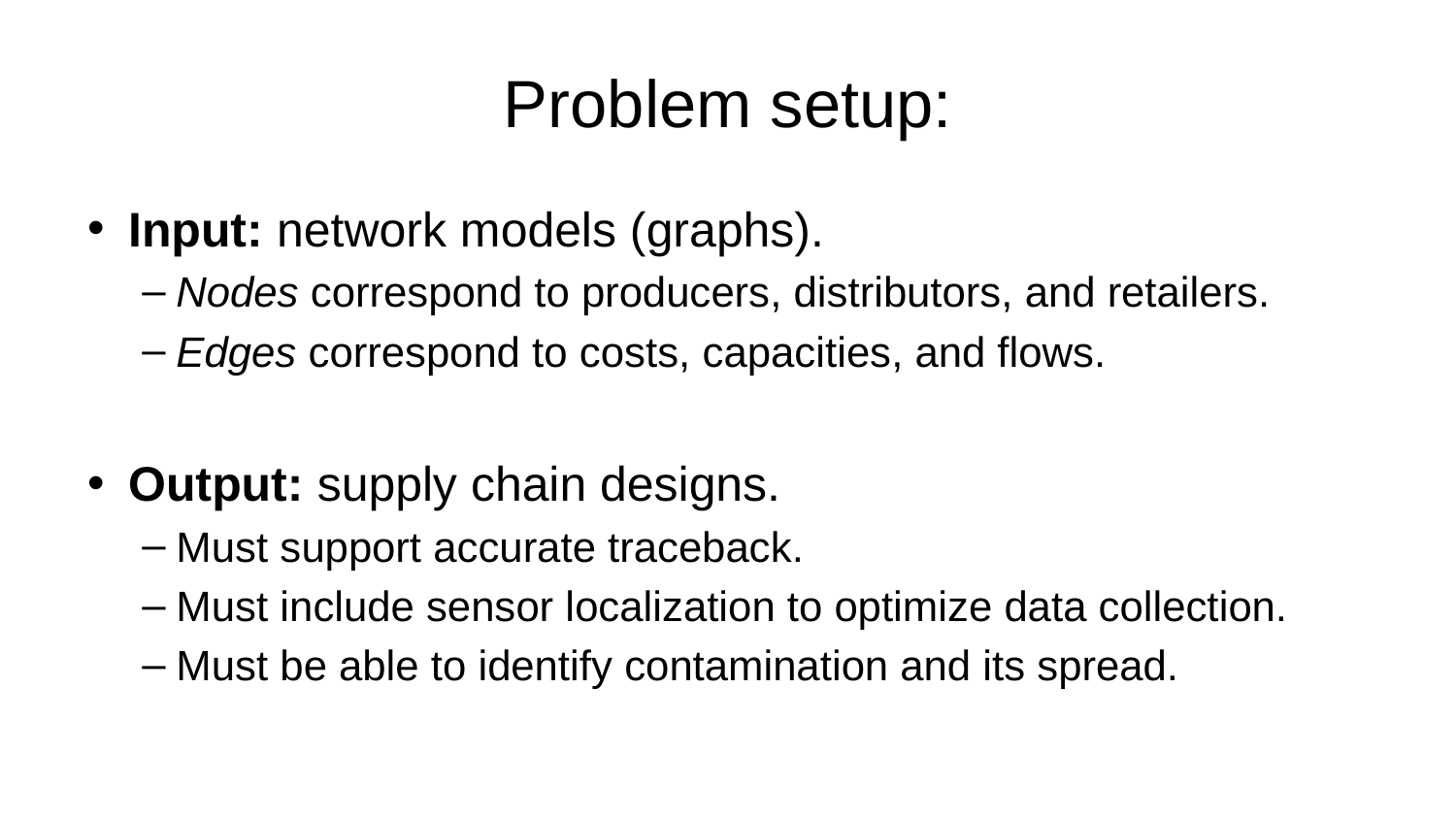

# Problem setup:
Input: network models (graphs).
Nodes correspond to producers, distributors, and retailers.
Edges correspond to costs, capacities, and flows.

Output: supply chain designs.
Must support accurate traceback.
Must include sensor localization to optimize data collection.
Must be able to identify contamination and its spread.